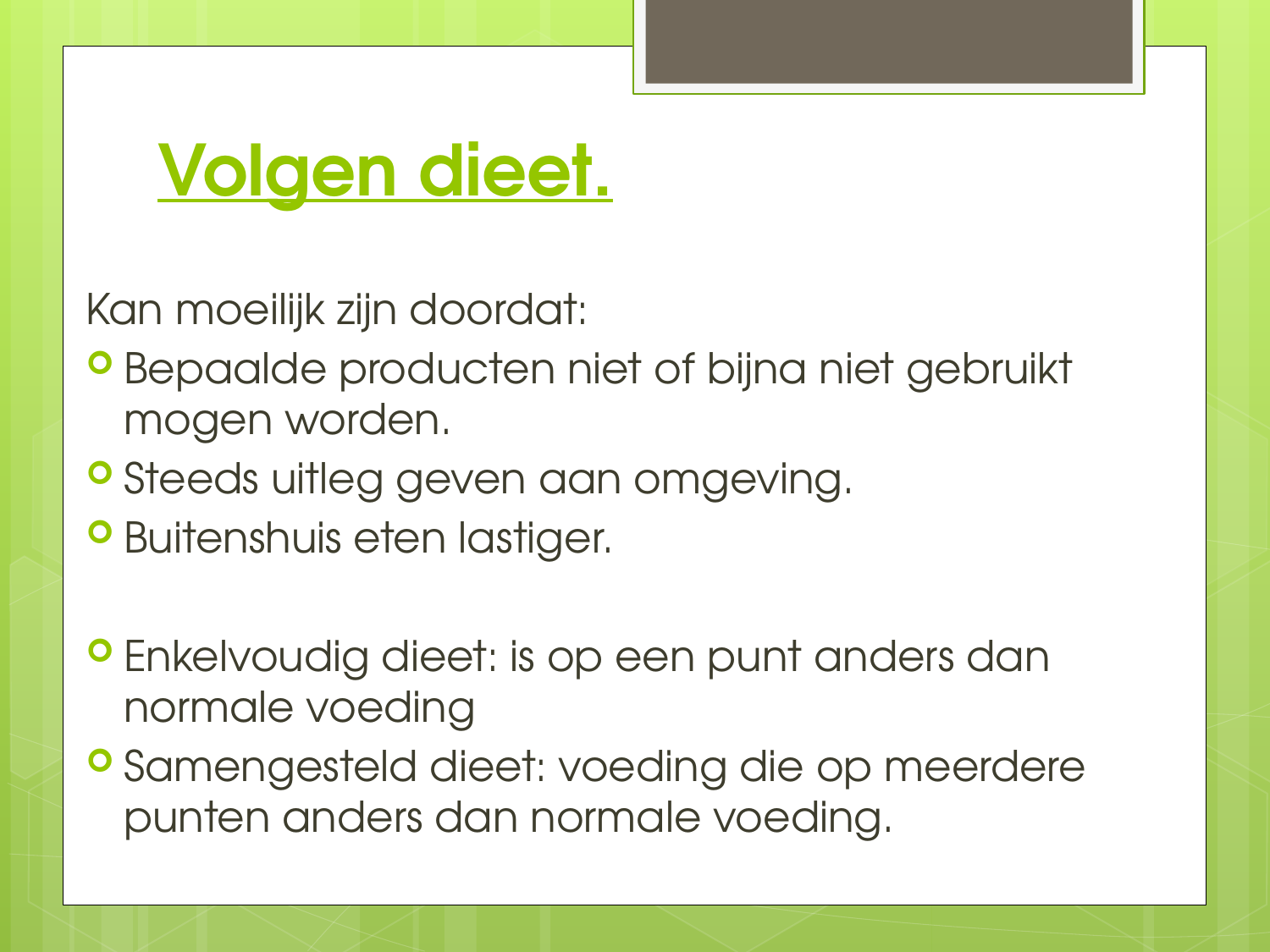

# Volgen dieet.
Kan moeilijk zijn doordat:
Bepaalde producten niet of bijna niet gebruikt mogen worden.
Steeds uitleg geven aan omgeving.
Buitenshuis eten lastiger.

Enkelvoudig dieet: is op een punt anders dan normale voeding
Samengesteld dieet: voeding die op meerdere punten anders dan normale voeding.